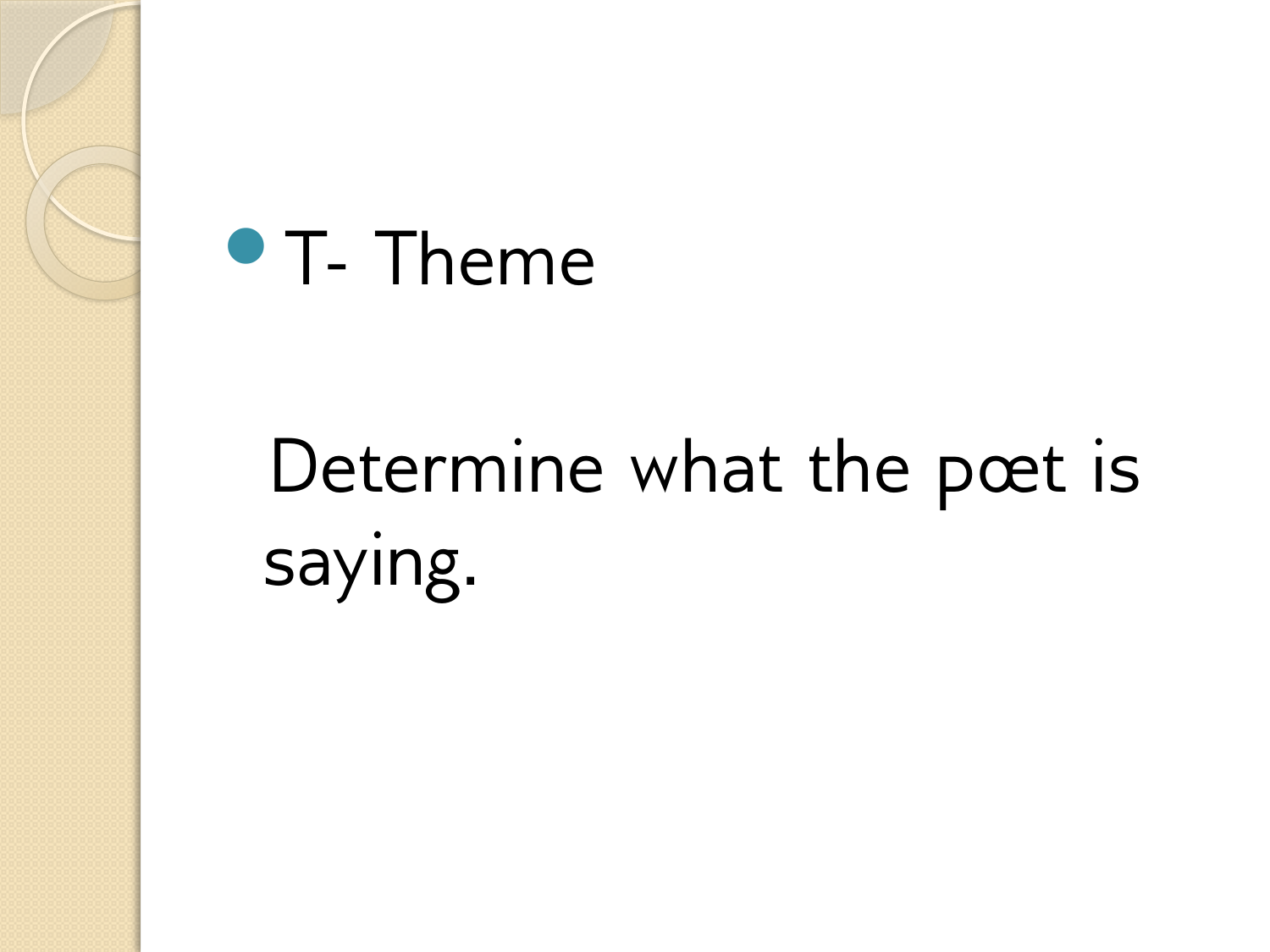

#
T- Theme

  Determine what the poet is saying.